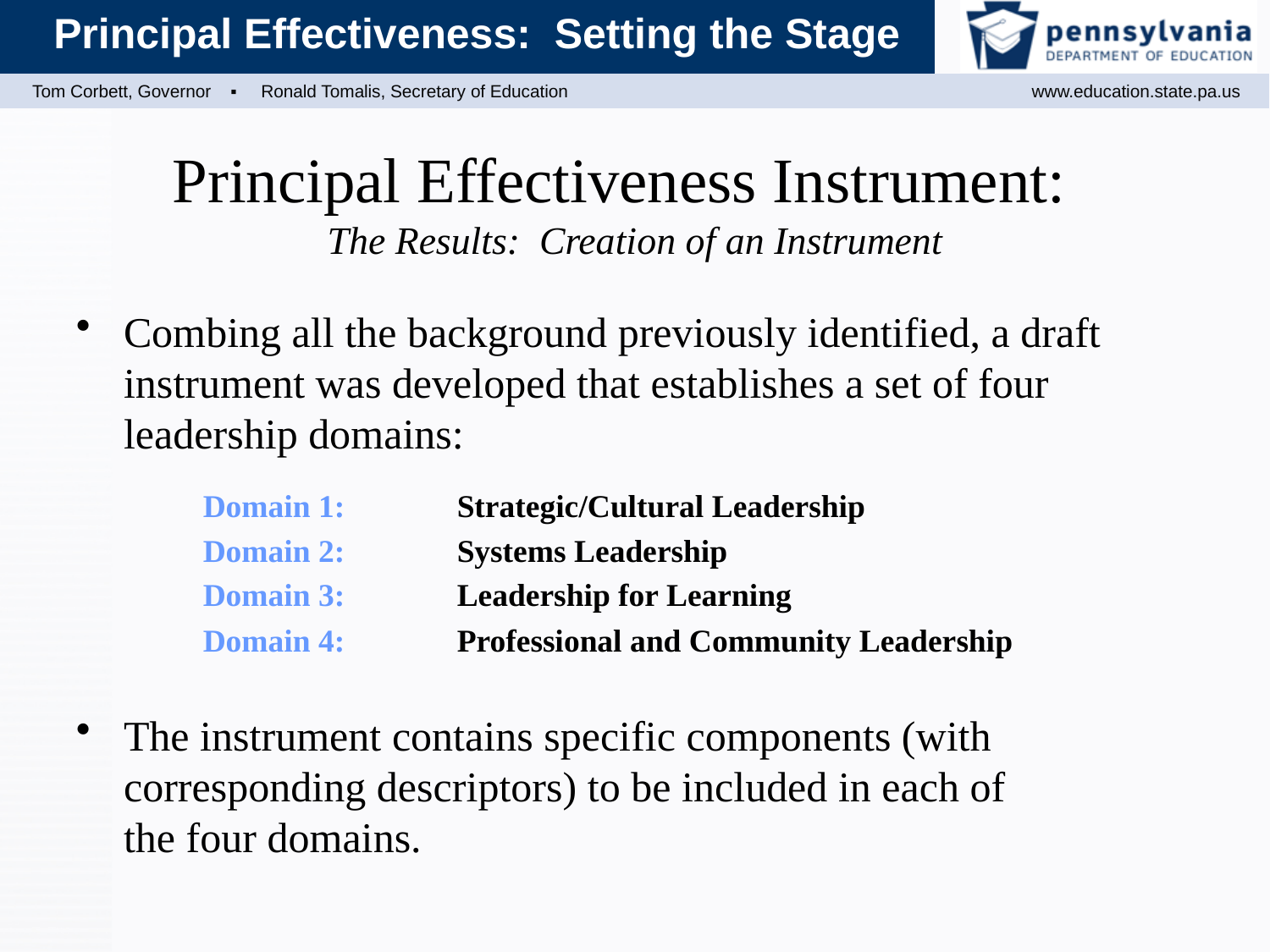

# Principal Effectiveness Instrument: The Results:  Creation of an Instrument
Combing all the background previously identified, a draft instrument was developed that establishes a set of four leadership domains:

Domain 1: 	Strategic/Cultural Leadership
Domain 2: 	Systems Leadership
Domain 3: 	Leadership for Learning
Domain 4: 	Professional and Community Leadership
The instrument contains specific components (with corresponding descriptors) to be included in each of
the four domains.